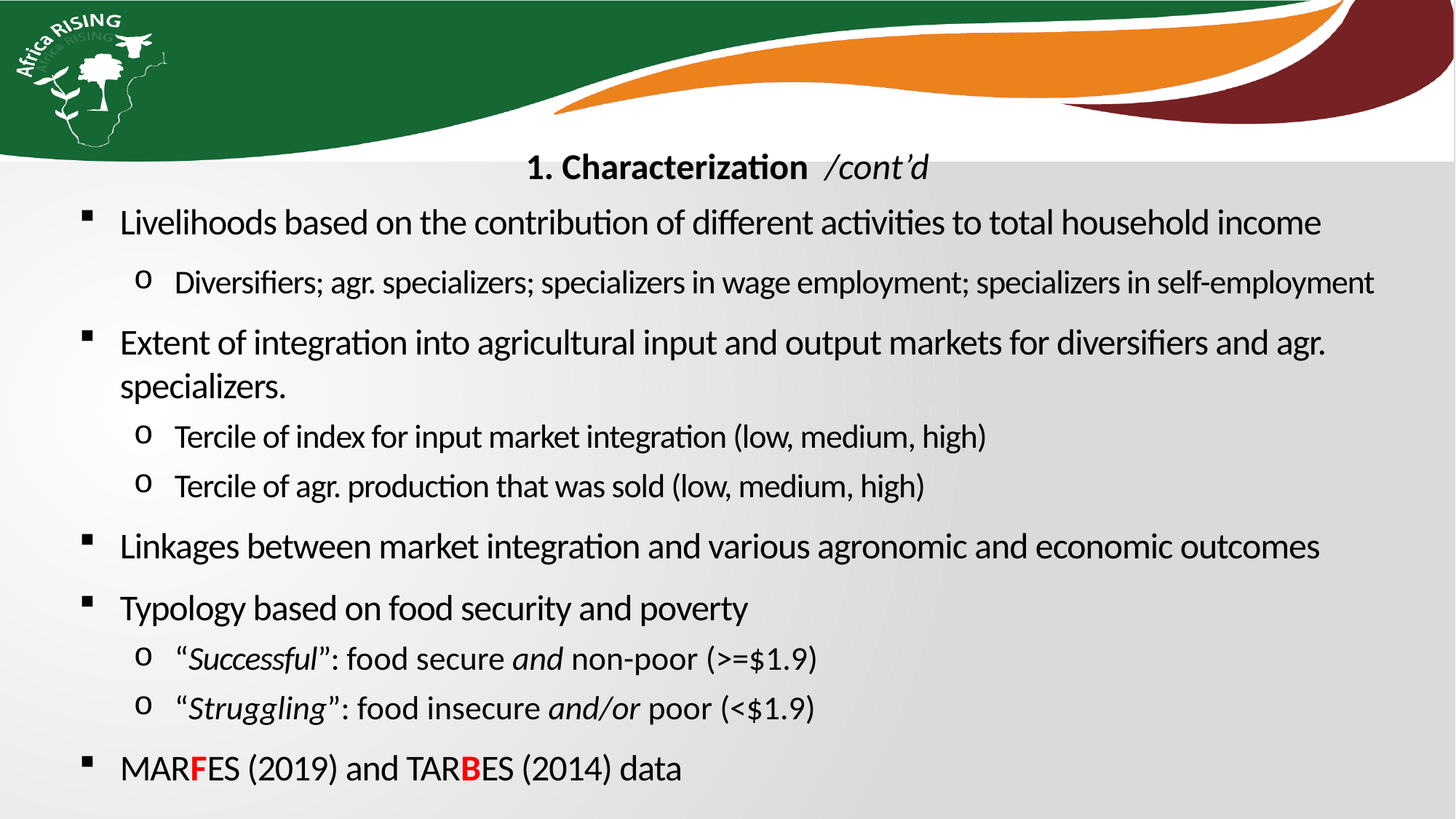

1. Characterization  /cont’d
Livelihoods based on the contribution of different activities to total household income
Diversifiers; agr. specializers; specializers in wage employment; specializers in self-employment
Extent of integration into agricultural input and output markets for diversifiers and agr. specializers.
Tercile of index for input market integration (low, medium, high)
Tercile of agr. production that was sold (low, medium, high)
Linkages between market integration and various agronomic and economic outcomes
Typology based on food security and poverty
“Successful”: food secure and non-poor (>=$1.9)
“Struggling”: food insecure and/or poor (<$1.9)
MARFES (2019) and TARBES (2014) data